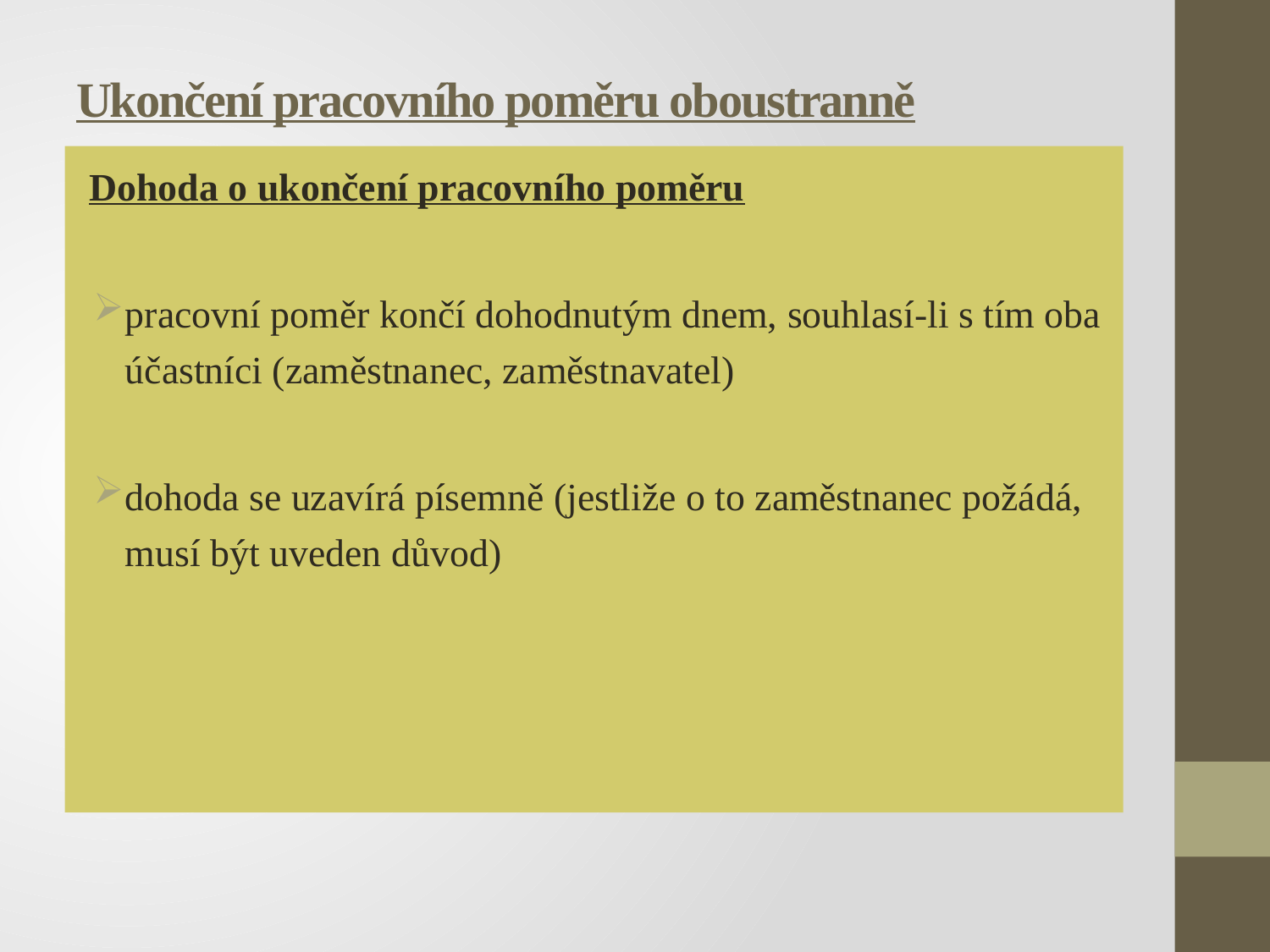

# Ukončení pracovního poměru oboustranně
Dohoda o ukončení pracovního poměru

pracovní poměr končí dohodnutým dnem, souhlasí-li s tím oba účastníci (zaměstnanec, zaměstnavatel)

dohoda se uzavírá písemně (jestliže o to zaměstnanec požádá, musí být uveden důvod)